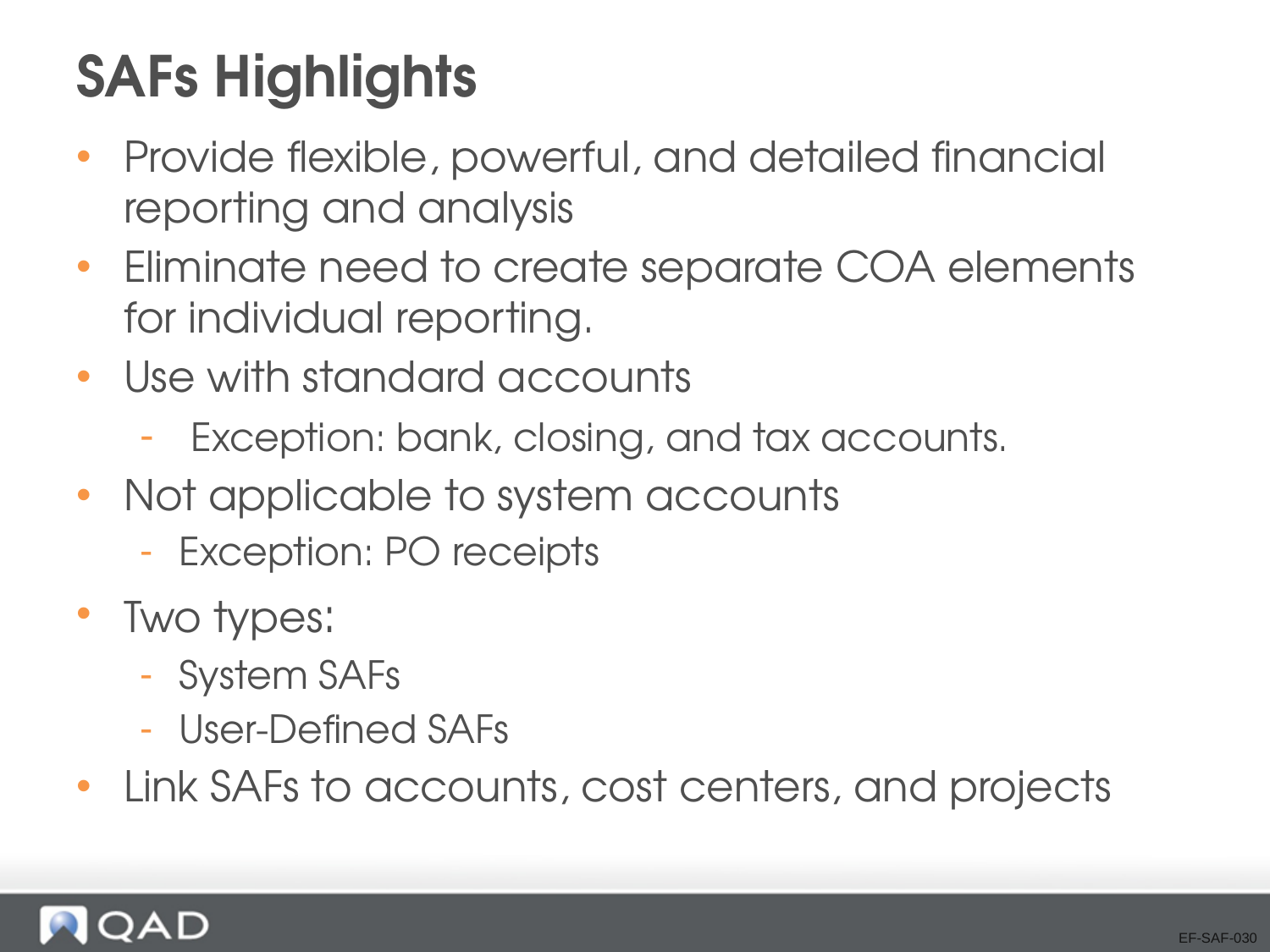

# SAFs Highlights
Provide flexible, powerful, and detailed financial reporting and analysis
Eliminate need to create separate COA elements for individual reporting.
Use with standard accounts
 Exception: bank, closing, and tax accounts.
Not applicable to system accounts
Exception: PO receipts
Two types:
System SAFs
User-Defined SAFs
Link SAFs to accounts, cost centers, and projects
EF-SAF-030